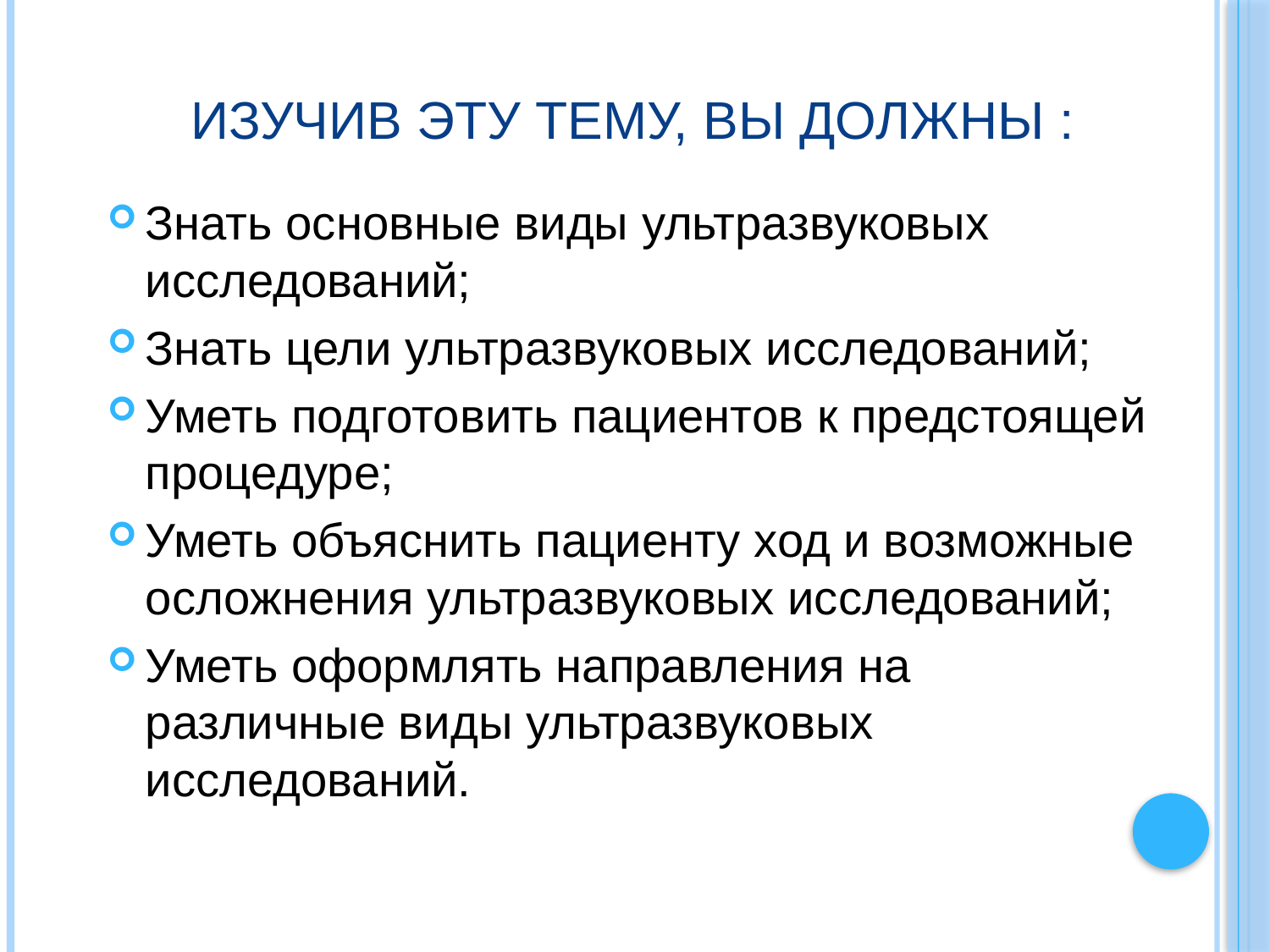

# Изучив эту тему, Вы должны :
Знать основные виды ультразвуковых исследований;
Знать цели ультразвуковых исследований;
Уметь подготовить пациентов к предстоящей процедуре;
Уметь объяснить пациенту ход и возможные осложнения ультразвуковых исследований;
Уметь оформлять направления на различные виды ультразвуковых исследований.